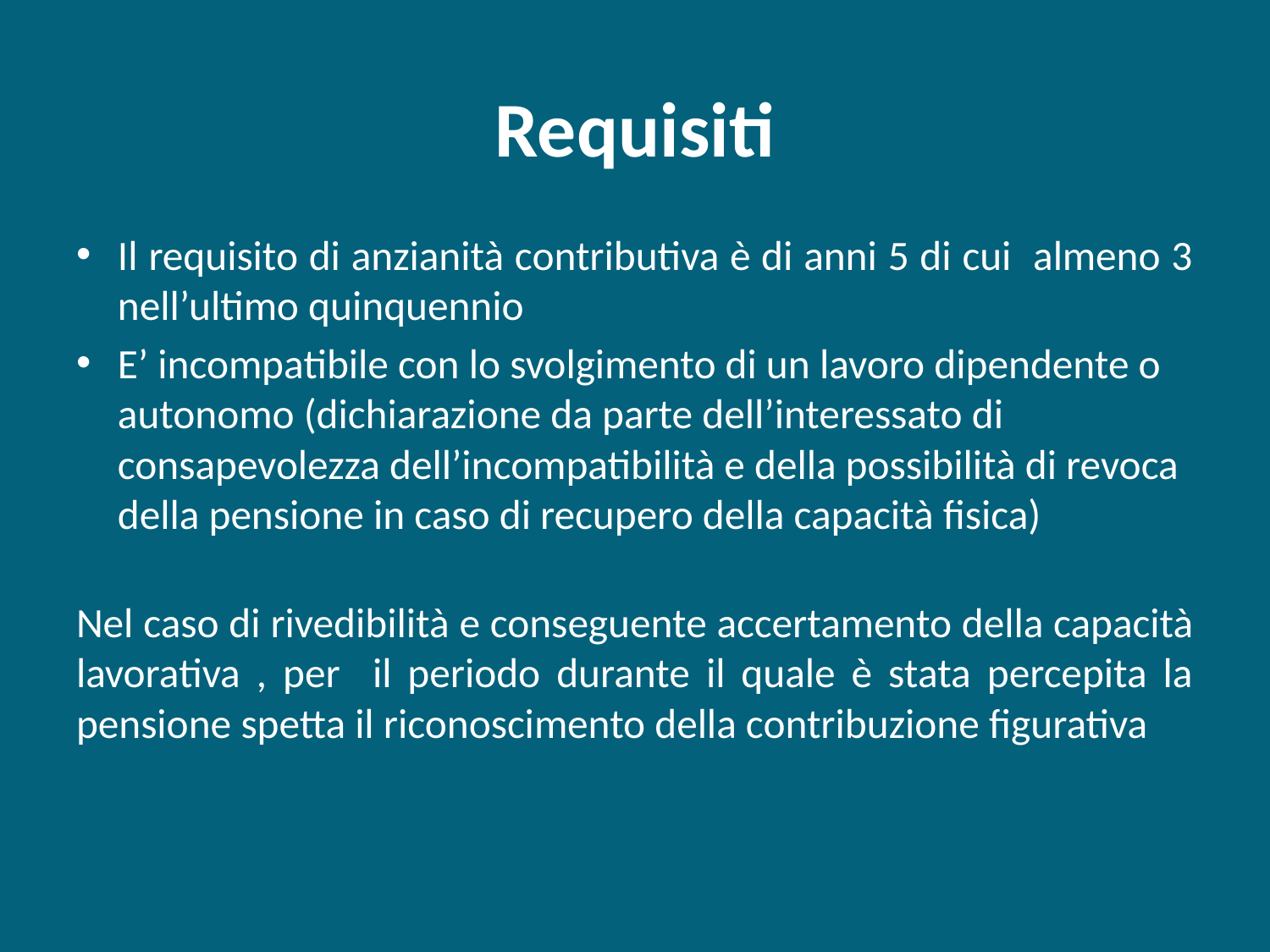

# Requisiti
Il requisito di anzianità contributiva è di anni 5 di cui  almeno 3 nell’ultimo quinquennio
E’ incompatibile con lo svolgimento di un lavoro dipendente o autonomo (dichiarazione da parte dell’interessato di consapevolezza dell’incompatibilità e della possibilità di revoca della pensione in caso di recupero della capacità fisica)
Nel caso di rivedibilità e conseguente accertamento della capacità lavorativa , per  il periodo durante il quale è stata percepita la pensione spetta il riconoscimento della contribuzione figurativa